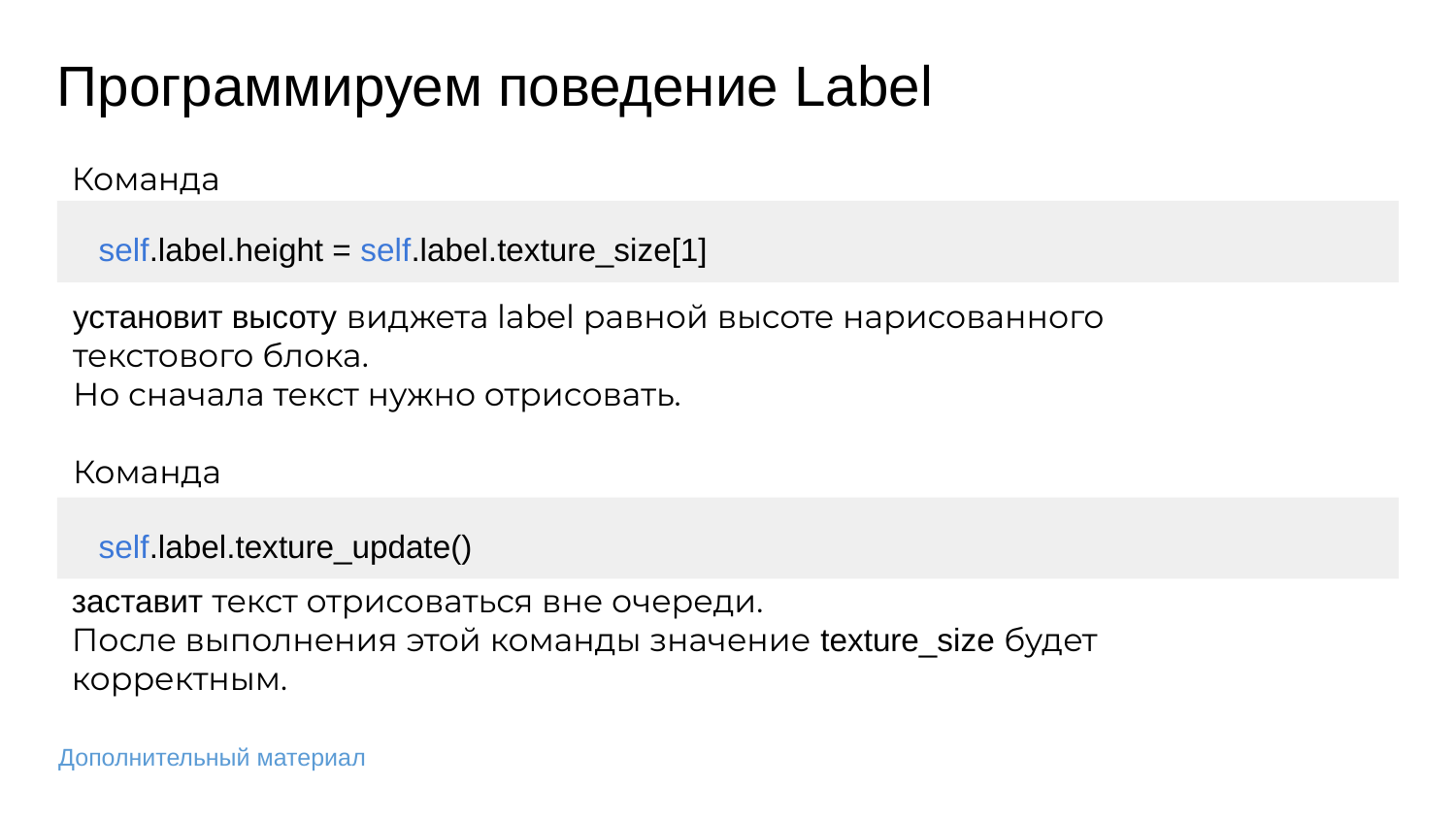

Программируем поведение Label
Команда
   self.label.height = self.label.texture_size[1]
установит высоту виджета label равной высоте нарисованного текстового блока.
Но сначала текст нужно отрисовать.
Команда

   self.label.texture_update()
заставит текст отрисоваться вне очереди.
После выполнения этой команды значение texture_size будет корректным.
Дополнительный материал